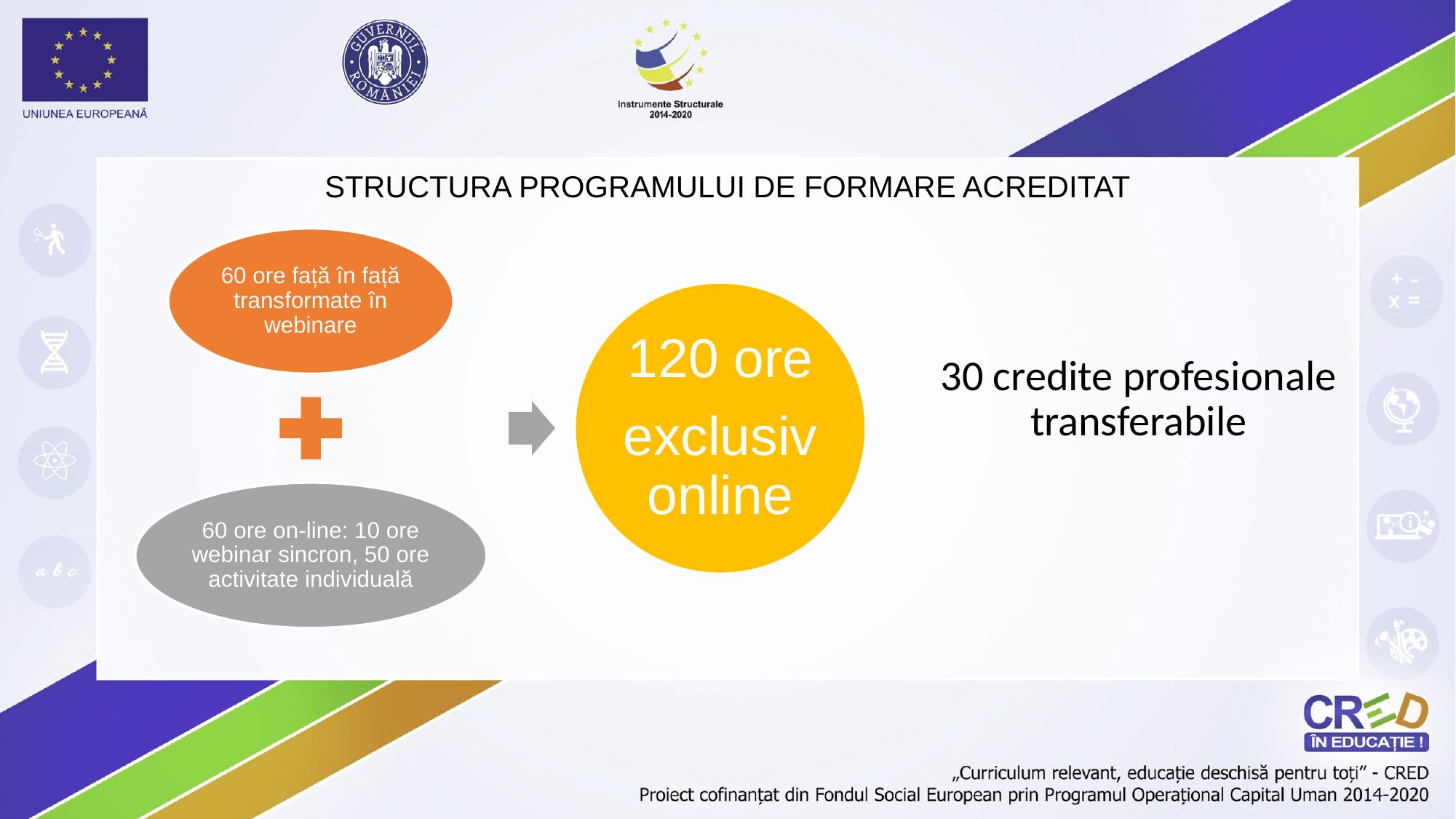

# STRUCTURA PROGRAMULUI DE FORMARE ACREDITAT
60 ore față în față transformate în webinare

60 ore on-line: 10 ore webinar sincron, 50 ore activitate individuală

120 ore
exclusiv online
30 credite profesionale transferabile